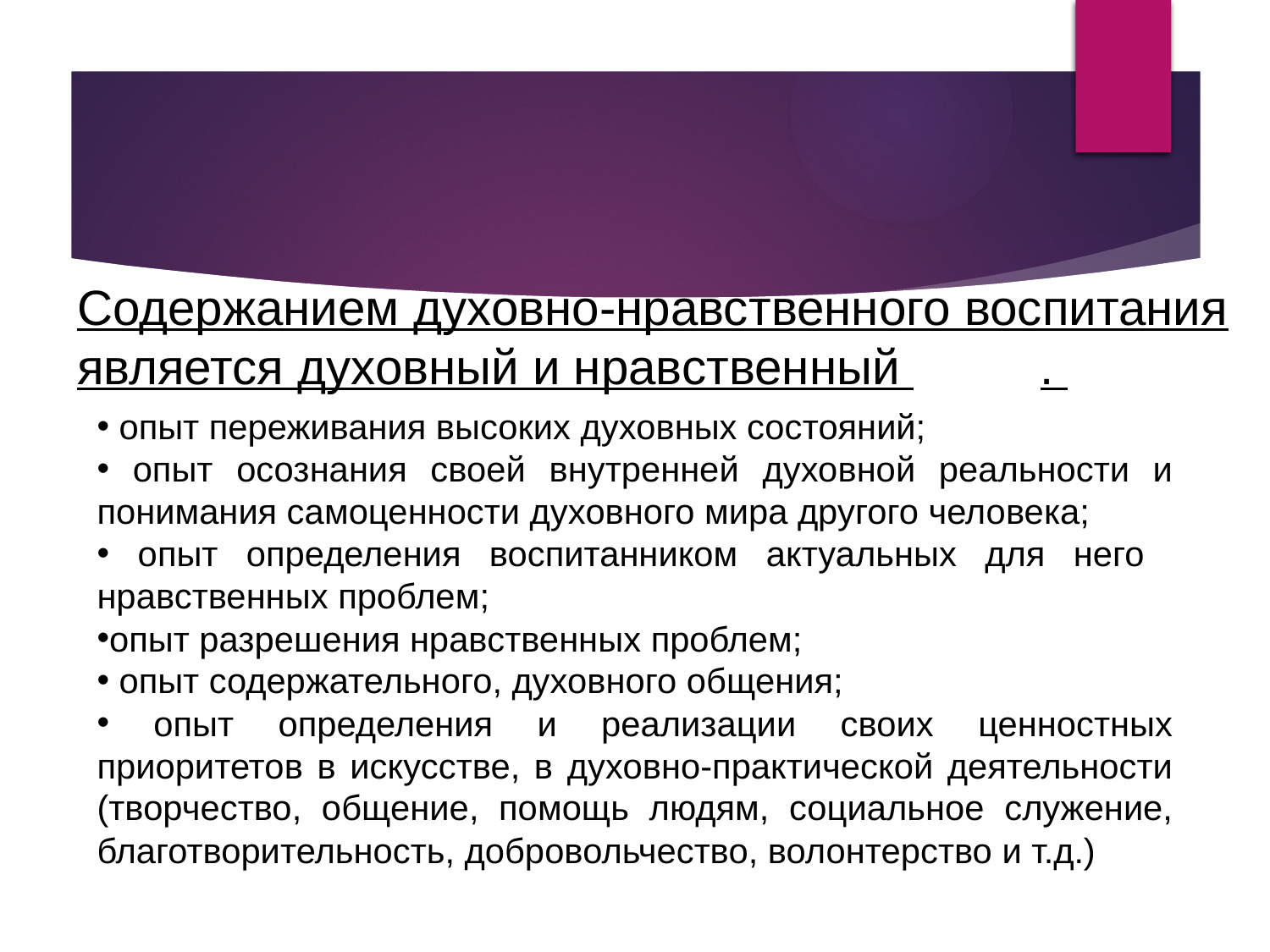

Содержанием духовно-нравственного воспитания является духовный и нравственный опыт.
 опыт переживания высоких духовных состояний;
 опыт осознания своей внутренней духовной реальности и понимания самоценности духовного мира другого человека;
 опыт определения воспитанником актуальных для него  нравственных проблем;
опыт разрешения нравственных проблем;
 опыт содержательного, духовного общения;
 опыт определения и реализации своих ценностных приоритетов в искусстве, в духовно-практической деятельности (творчество, общение, помощь людям, социальное служение, благотворительность, добровольчество, волонтерство и т.д.)